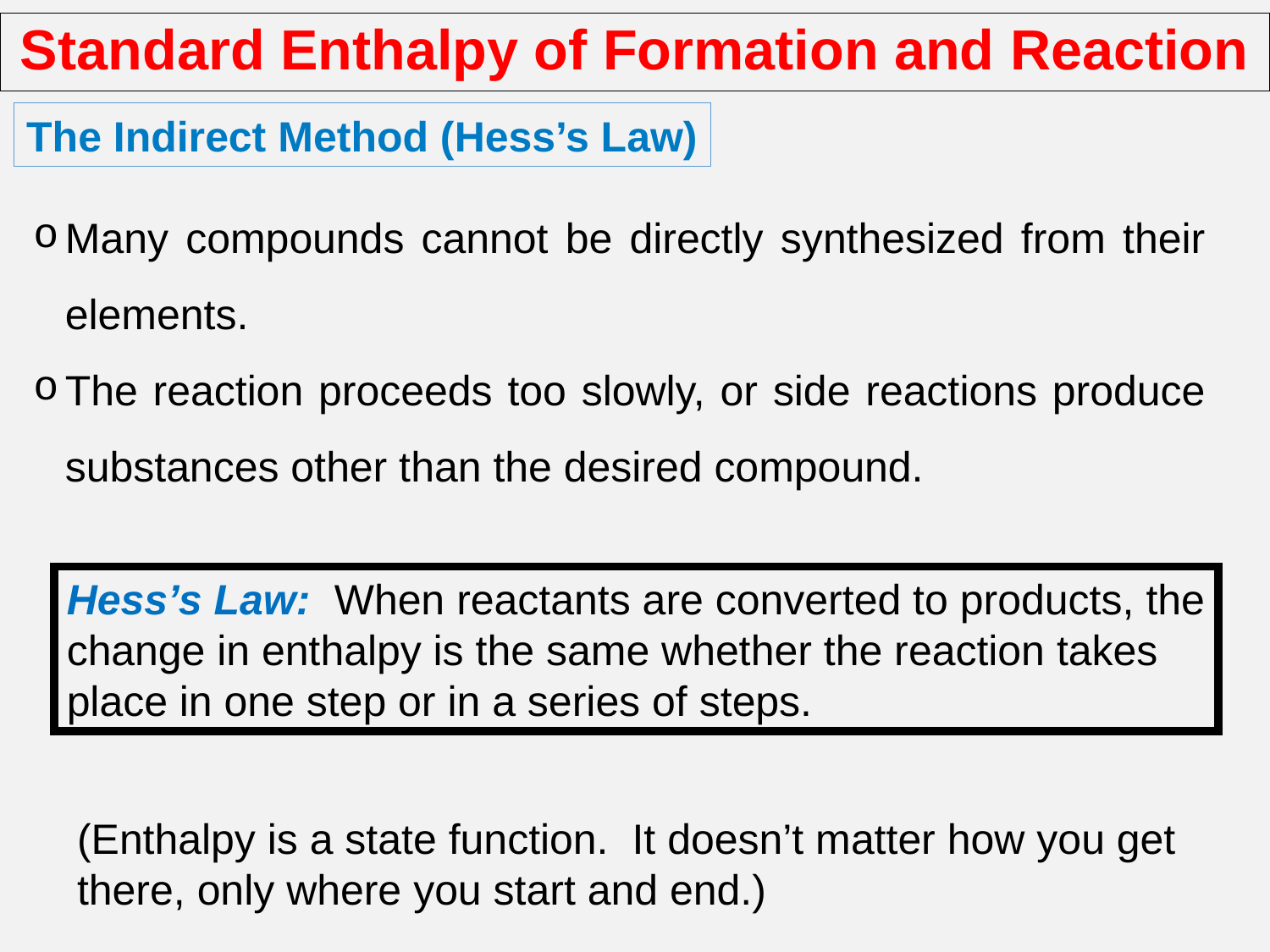

# Standard Enthalpy of Formation and Reaction
The Indirect Method (Hess’s Law)
Many compounds cannot be directly synthesized from their elements.
The reaction proceeds too slowly, or side reactions produce substances other than the desired compound.
Hess’s Law:  When reactants are converted to products, the change in enthalpy is the same whether the reaction takes place in one step or in a series of steps.
(Enthalpy is a state function.  It doesn’t matter how you get there, only where you start and end.)